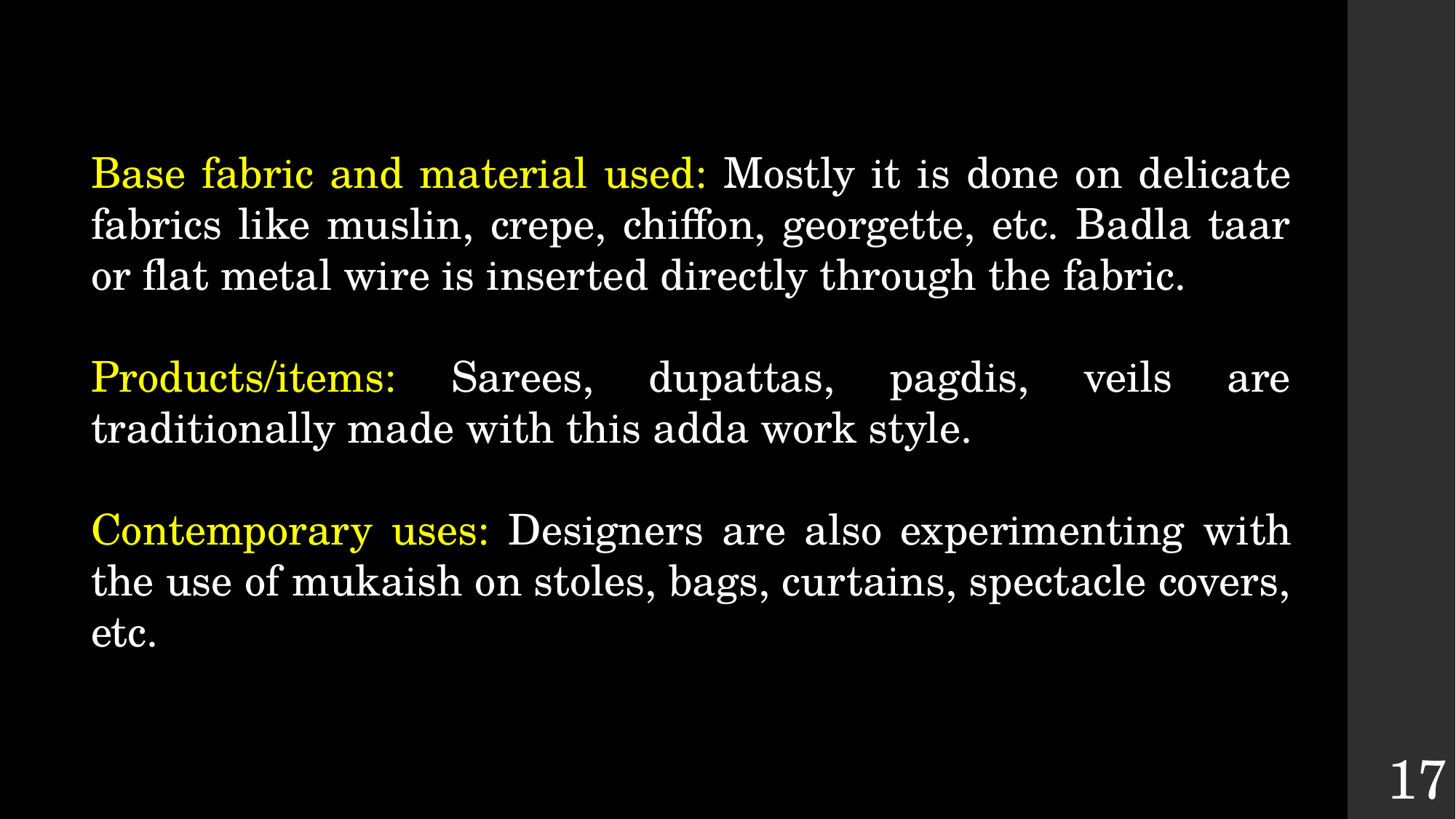

Base fabric and material used: Mostly it is done on delicate fabrics like muslin, crepe, chiffon, georgette, etc. Badla taar or flat metal wire is inserted directly through the fabric.

Products/items: Sarees, dupattas, pagdis, veils are traditionally made with this adda work style.

Contemporary uses: Designers are also experimenting with the use of mukaish on stoles, bags, curtains, spectacle covers, etc.
17